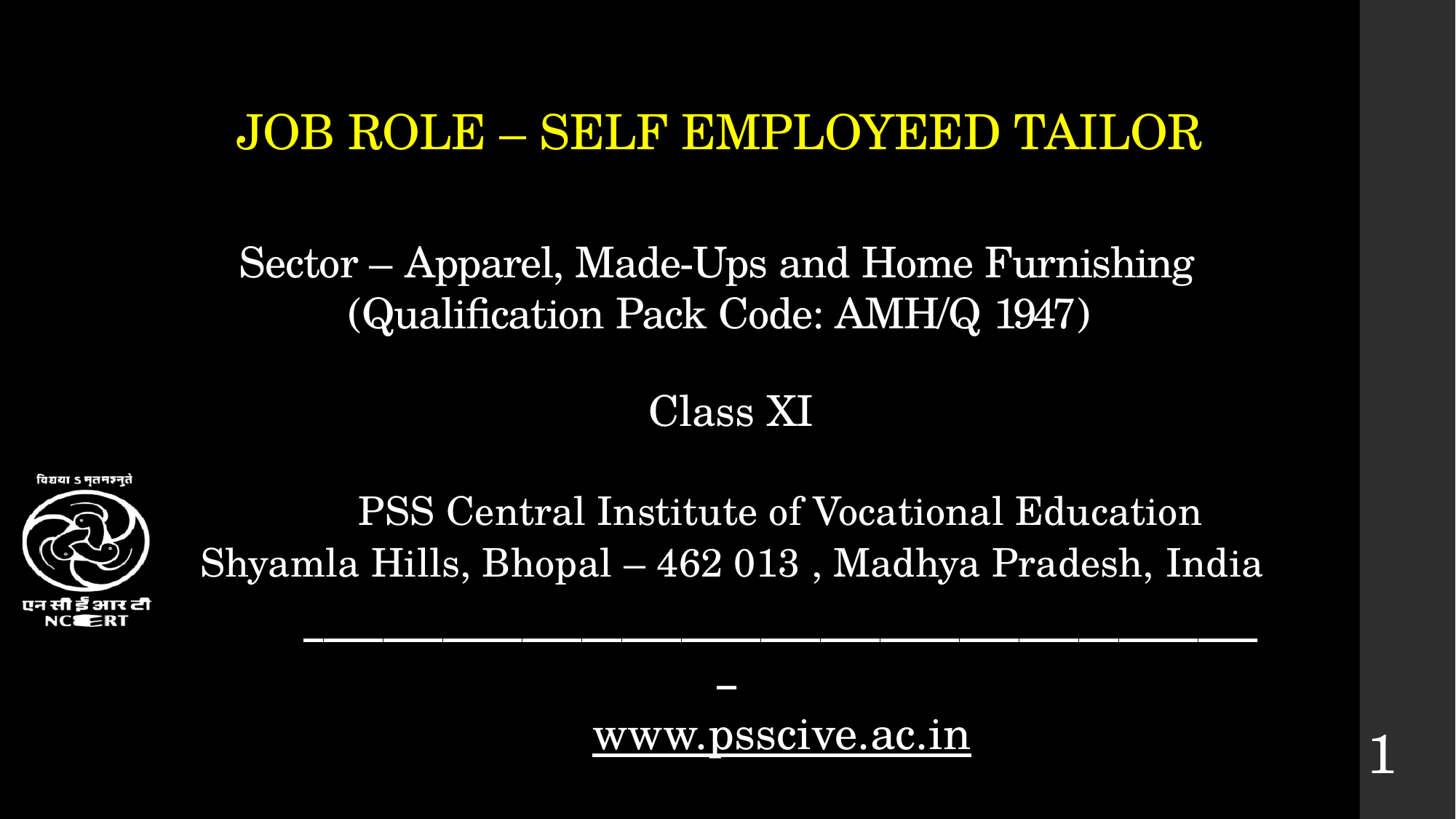

# JOB ROLE – SELF EMPLOYEED TAILOR

Sector – Apparel, Made-Ups and Home Furnishing  (Qualification Pack Code: AMH/Q 1947)
Class XI

PSS Central Institute of Vocational Education  Shyamla Hills, Bhopal – 462 013 , Madhya Pradesh, India
_________________________________________________
www.psscive.ac.in
1